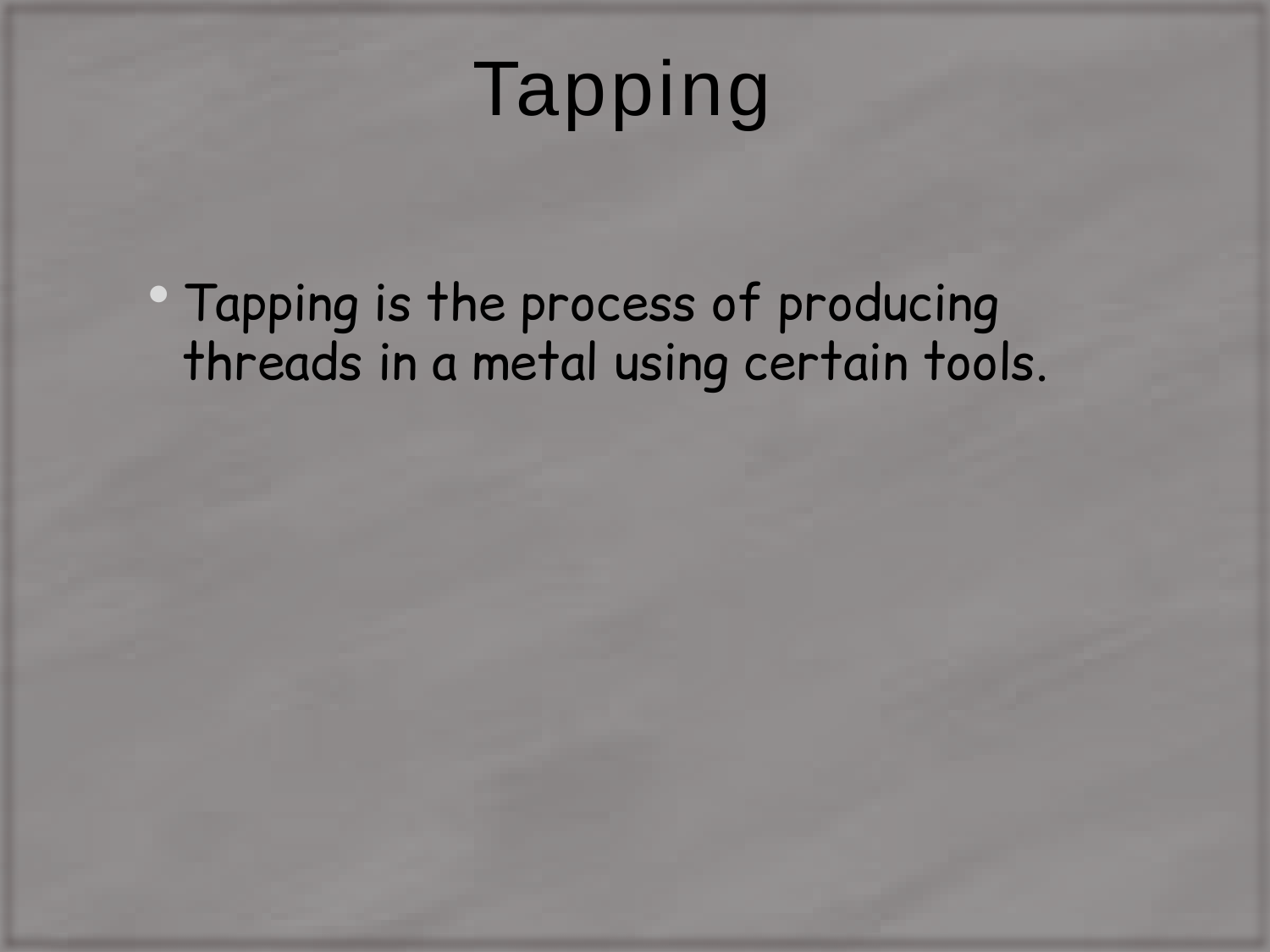

# Tapping
Tapping is the process of producing threads in a metal using certain tools.